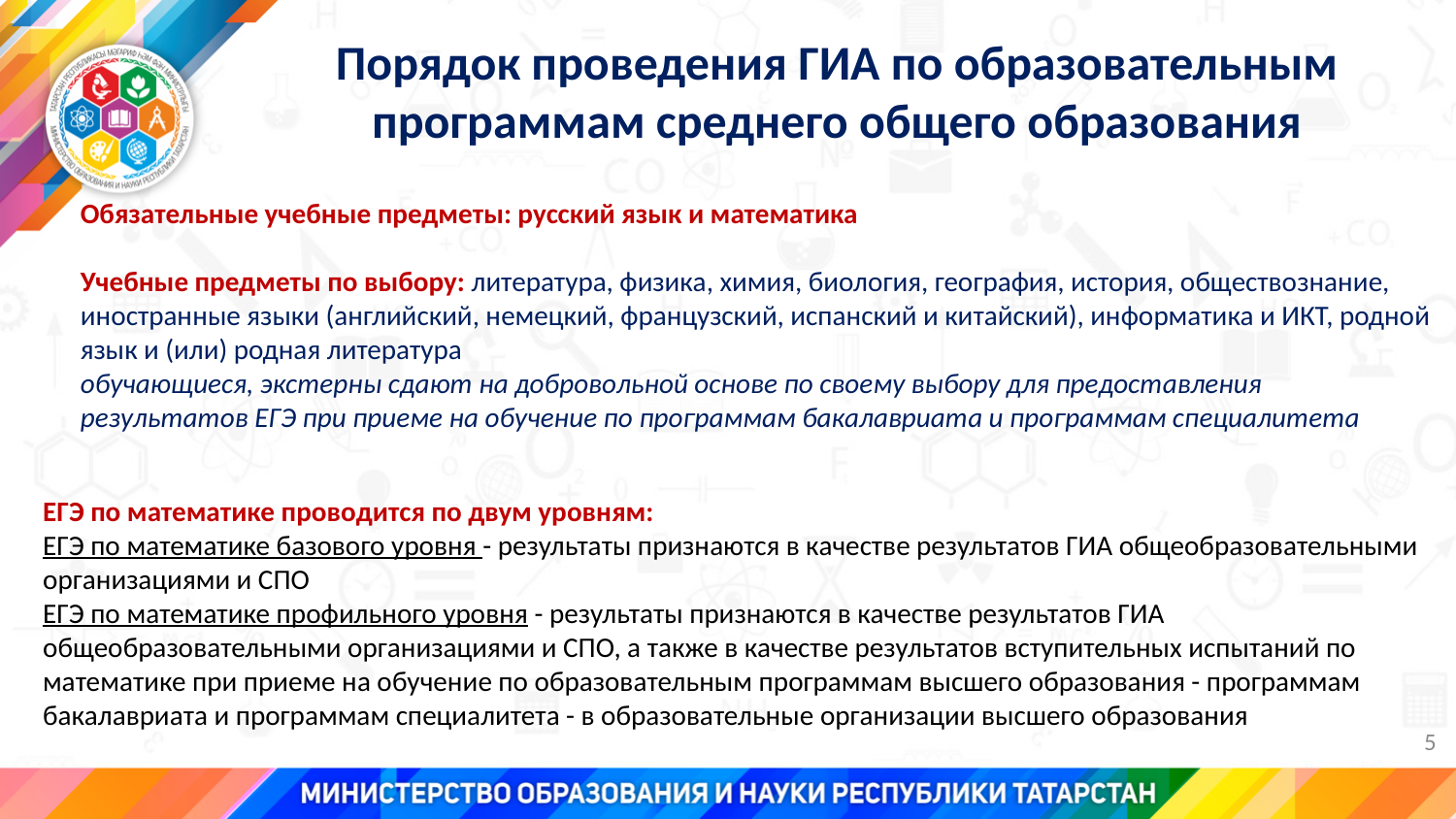

Порядок проведения ГИА по образовательным программам среднего общего образования
Обязательные учебные предметы: русский язык и математика

Учебные предметы по выбору: литература, физика, химия, биология, география, история, обществознание, иностранные языки (английский, немецкий, французский, испанский и китайский), информатика и ИКТ, родной язык и (или) родная литература
обучающиеся, экстерны сдают на добровольной основе по своему выбору для предоставления результатов ЕГЭ при приеме на обучение по программам бакалавриата и программам специалитета
ЕГЭ по математике проводится по двум уровням:
ЕГЭ по математике базового уровня - результаты признаются в качестве результатов ГИА общеобразовательными организациями и СПО
ЕГЭ по математике профильного уровня - результаты признаются в качестве результатов ГИА общеобразовательными организациями и СПО, а также в качестве результатов вступительных испытаний по математике при приеме на обучение по образовательным программам высшего образования - программам бакалавриата и программам специалитета - в образовательные организации высшего образования
5